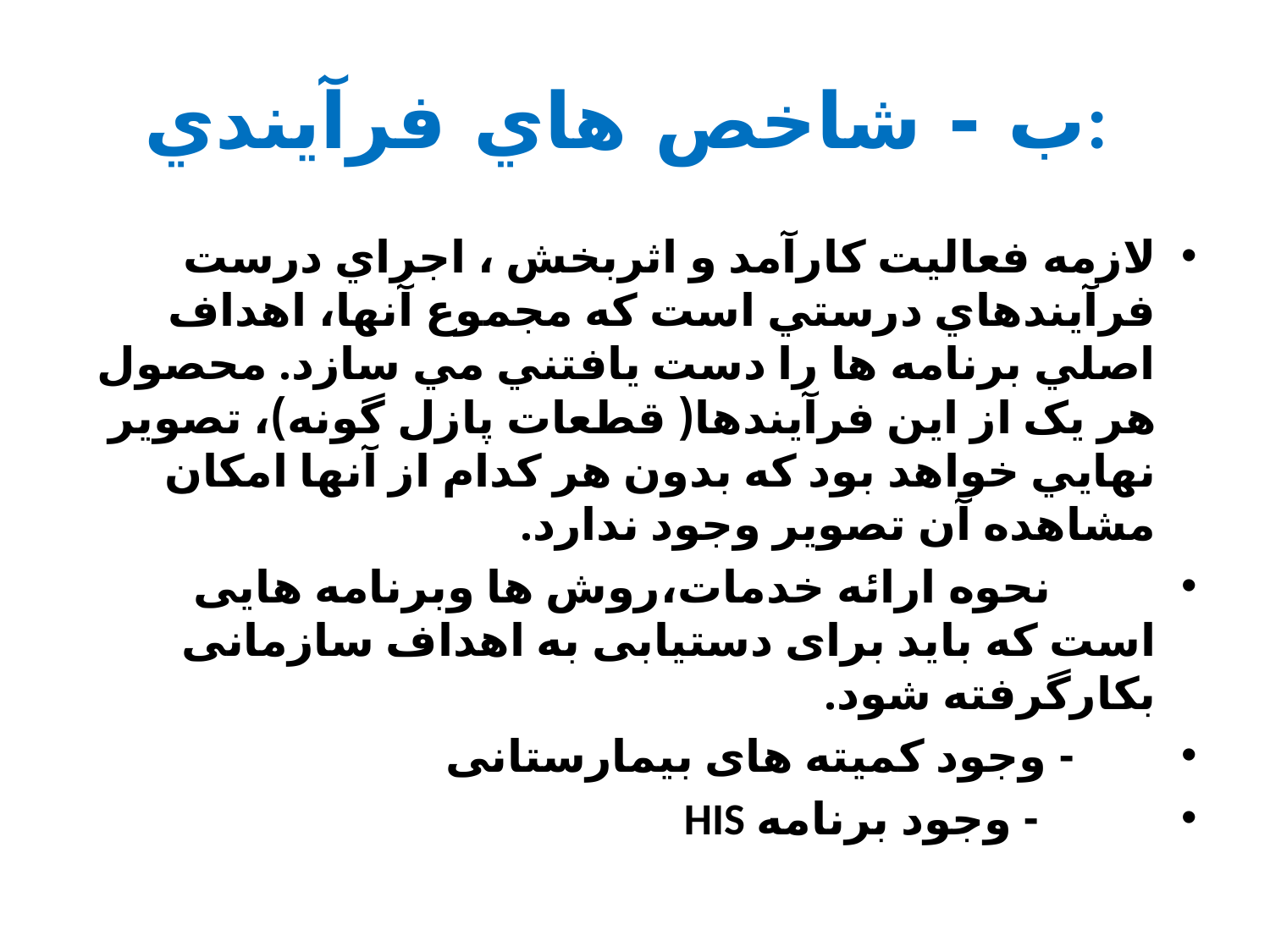

# ب - شاخص هاي فرآيندي:
لازمه فعاليت کارآمد و اثربخش ، اجراي درست فرآيندهاي درستي است که مجموع آنها، اهداف اصلي برنامه ها را دست يافتني مي سازد. محصول هر يک از اين فرآيندها( قطعات پازل گونه)، تصوير نهايي خواهد بود که بدون هر کدام از آنها امکان مشاهده آن تصوير وجود ندارد.
         نحوه ارائه خدمات،روش ها وبرنامه هایی است که باید برای دستیابی به اهداف سازمانی بکارگرفته شود.
       - وجود کمیته های بیمارستانی
          - وجود برنامه HIS